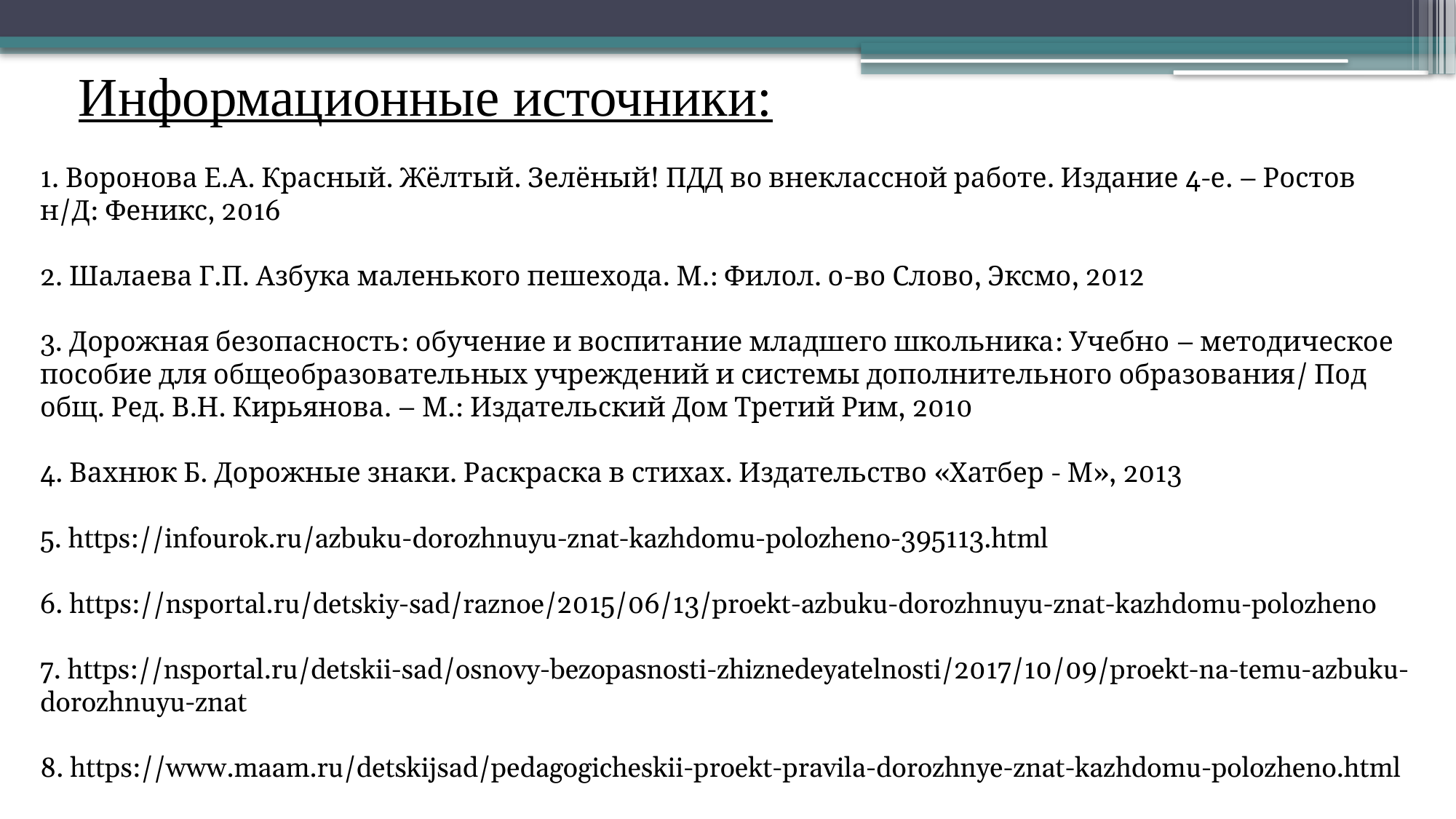

Информационные источники:
1. Воронова Е.А. Красный. Жёлтый. Зелёный! ПДД во внеклассной работе. Издание 4-е. – Ростов н/Д: Феникс, 2016

2. Шалаева Г.П. Азбука маленького пешехода. М.: Филол. о-во Слово, Эксмо, 2012

3. Дорожная безопасность: обучение и воспитание младшего школьника: Учебно – методическое пособие для общеобразовательных учреждений и системы дополнительного образования/ Под общ. Ред. В.Н. Кирьянова. – М.: Издательский Дом Третий Рим, 2010

4. Вахнюк Б. Дорожные знаки. Раскраска в стихах. Издательство «Хатбер - М», 2013

5. https://infourok.ru/azbuku-dorozhnuyu-znat-kazhdomu-polozheno-395113.html

6. https://nsportal.ru/detskiy-sad/raznoe/2015/06/13/proekt-azbuku-dorozhnuyu-znat-kazhdomu-polozheno

7. https://nsportal.ru/detskii-sad/osnovy-bezopasnosti-zhiznedeyatelnosti/2017/10/09/proekt-na-temu-azbuku-dorozhnuyu-znat

8. https://www.maam.ru/detskijsad/pedagogicheskii-proekt-pravila-dorozhnye-znat-kazhdomu-polozheno.html